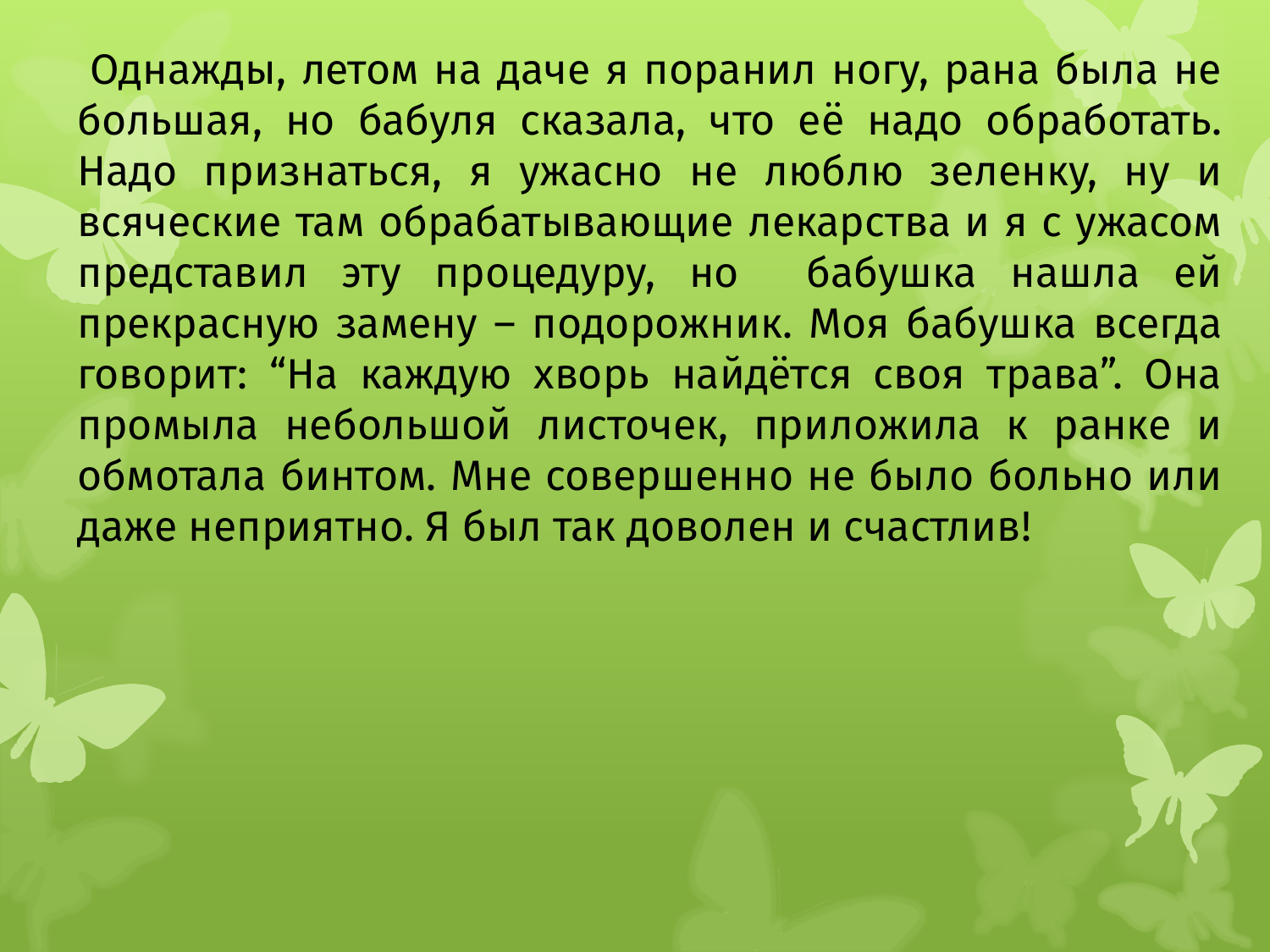

Однажды, летом на даче я поранил ногу, рана была не большая, но бабуля сказала, что её надо обработать. Надо признаться, я ужасно не люблю зеленку, ну и всяческие там обрабатывающие лекарства и я с ужасом представил эту процедуру, но  бабушка нашла ей прекрасную замену – подорожник. Моя бабушка всегда говорит: “На каждую хворь найдётся своя трава”. Она промыла небольшой листочек, приложила к ранке и обмотала бинтом. Мне совершенно не было больно или даже неприятно. Я был так доволен и счастлив!